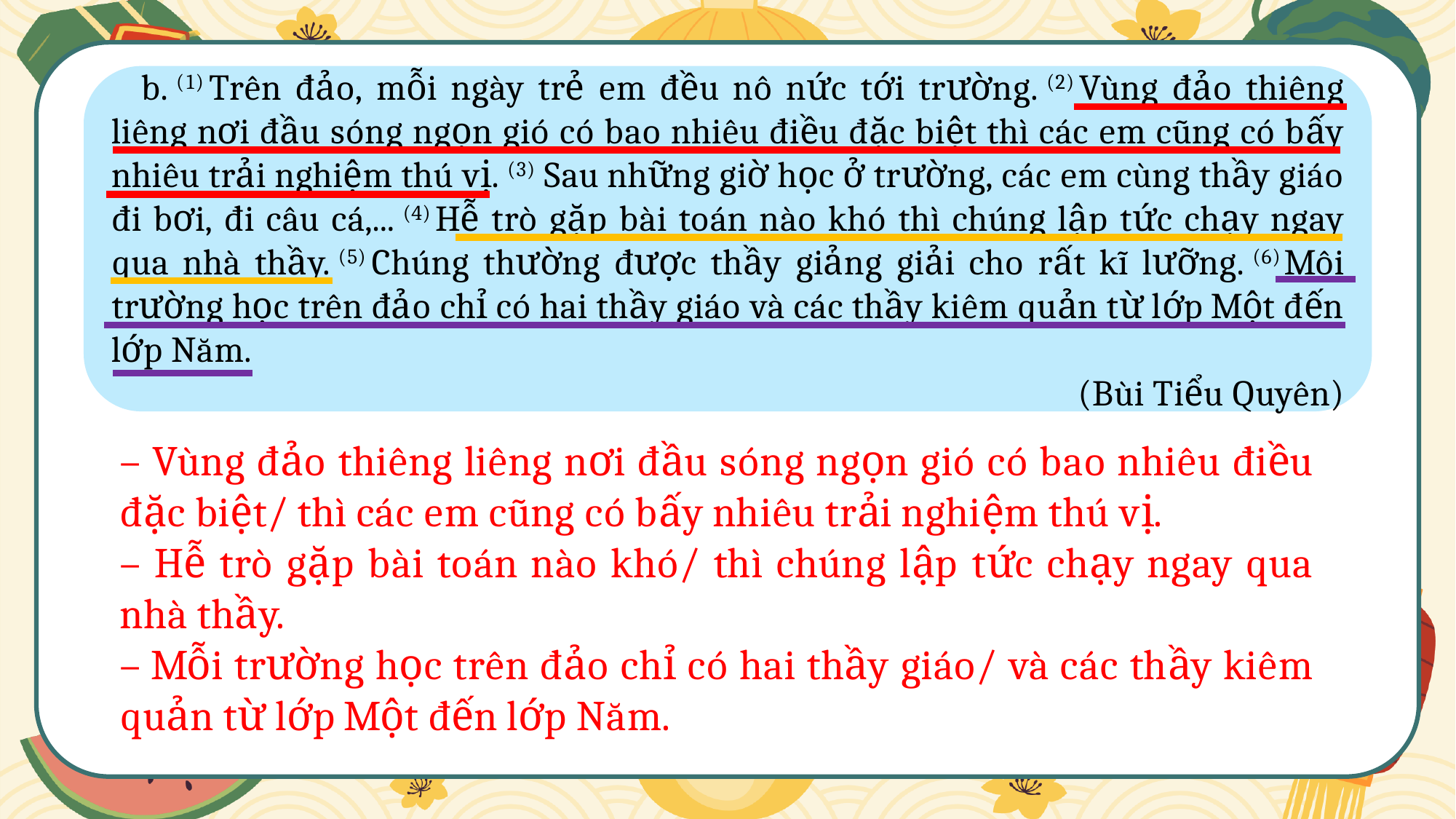

b. (1) Trên đảo, mỗi ngày trẻ em đều nô nức tới trường. (2) Vùng đảo thiêng liêng nơi đầu sóng ngọn gió có bao nhiêu điều đặc biệt thì các em cũng có bấy nhiêu trải nghiệm thú vị. (3) Sau những giờ học ở trường, các em cùng thầy giáo đi bơi, đi câu cá,... (4) Hễ trò gặp bài toán nào khó thì chúng lập tức chạy ngay qua nhà thầy. (5) Chúng thường được thầy giảng giải cho rất kĩ lưỡng. (6) Môi trường học trên đảo chỉ có hai thầy giáo và các thầy kiêm quản từ lớp Một đến lớp Năm.
(Bùi Tiểu Quyên)
– Vùng đảo thiêng liêng nơi đầu sóng ngọn gió có bao nhiêu điều đặc biệt/ thì các em cũng có bấy nhiêu trải nghiệm thú vị.
– Hễ trò gặp bài toán nào khó/ thì chúng lập tức chạy ngay qua nhà thầy.
– Mỗi trường học trên đảo chỉ có hai thầy giáo/ và các thầy kiêm quản từ lớp Một đến lớp Năm.